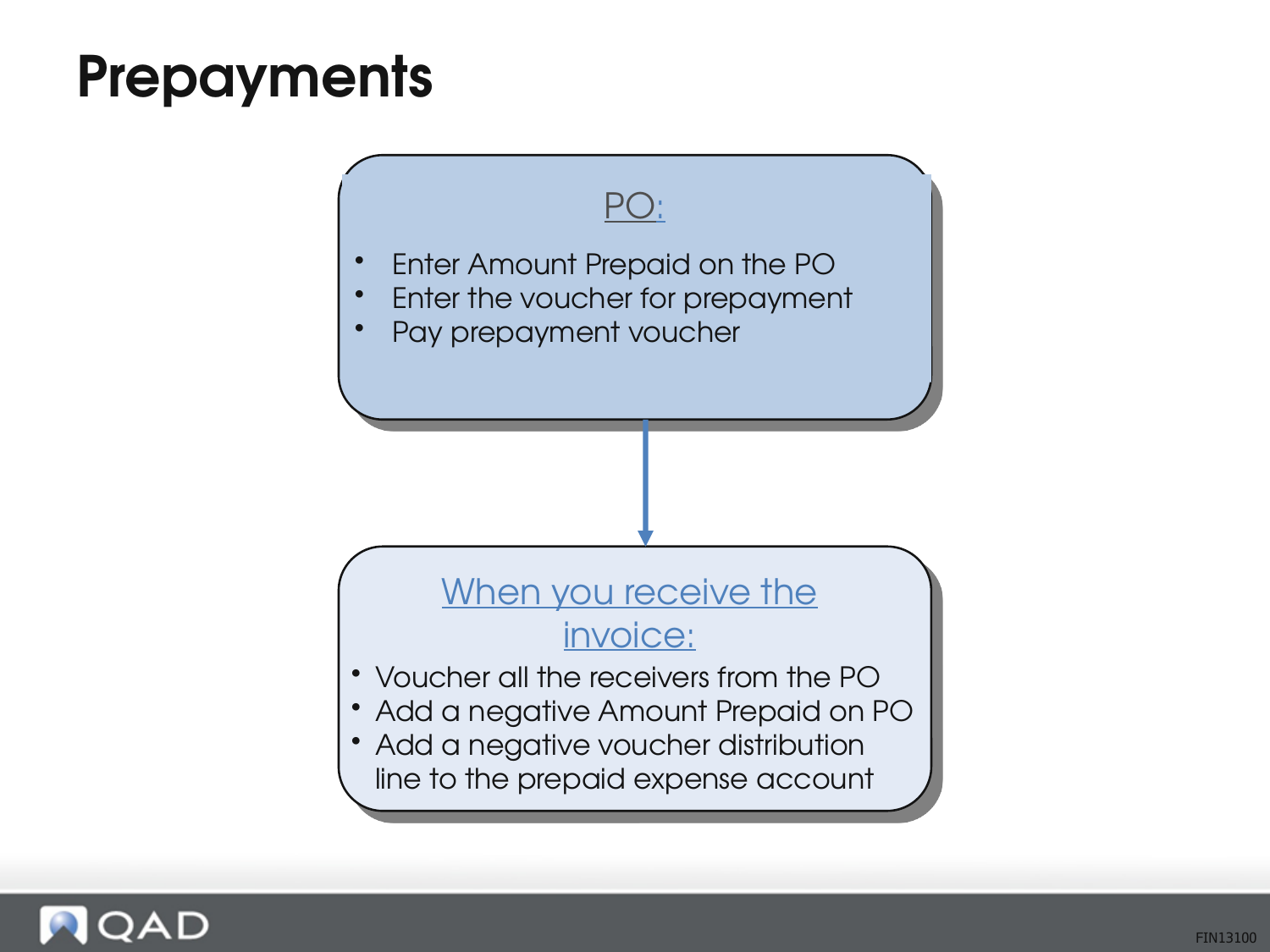

# Prepayments

PO:

 Enter Amount Prepaid on the PO
 Enter the voucher for prepayment
 Pay prepayment voucher

When you receive the invoice:
Voucher all the receivers from the PO
Add a negative Amount Prepaid on PO
Add a negative voucher distribution line to the prepaid expense account
FIN13100